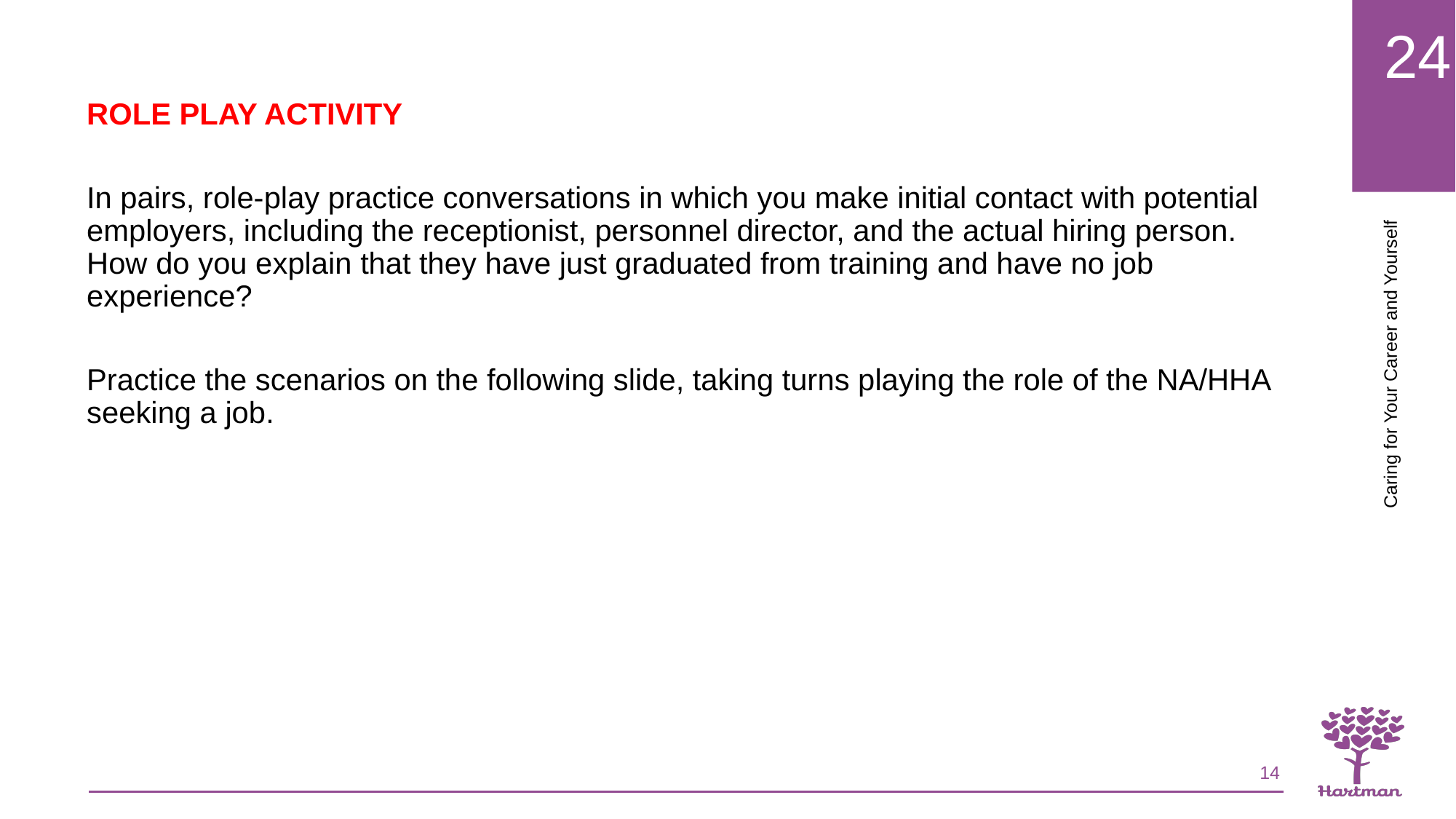

ROLE PLAY ACTIVITY

In pairs, role-play practice conversations in which you make initial contact with potential employers, including the receptionist, personnel director, and the actual hiring person. How do you explain that they have just graduated from training and have no job experience?

Practice the scenarios on the following slide, taking turns playing the role of the NA/HHA seeking a job.

14